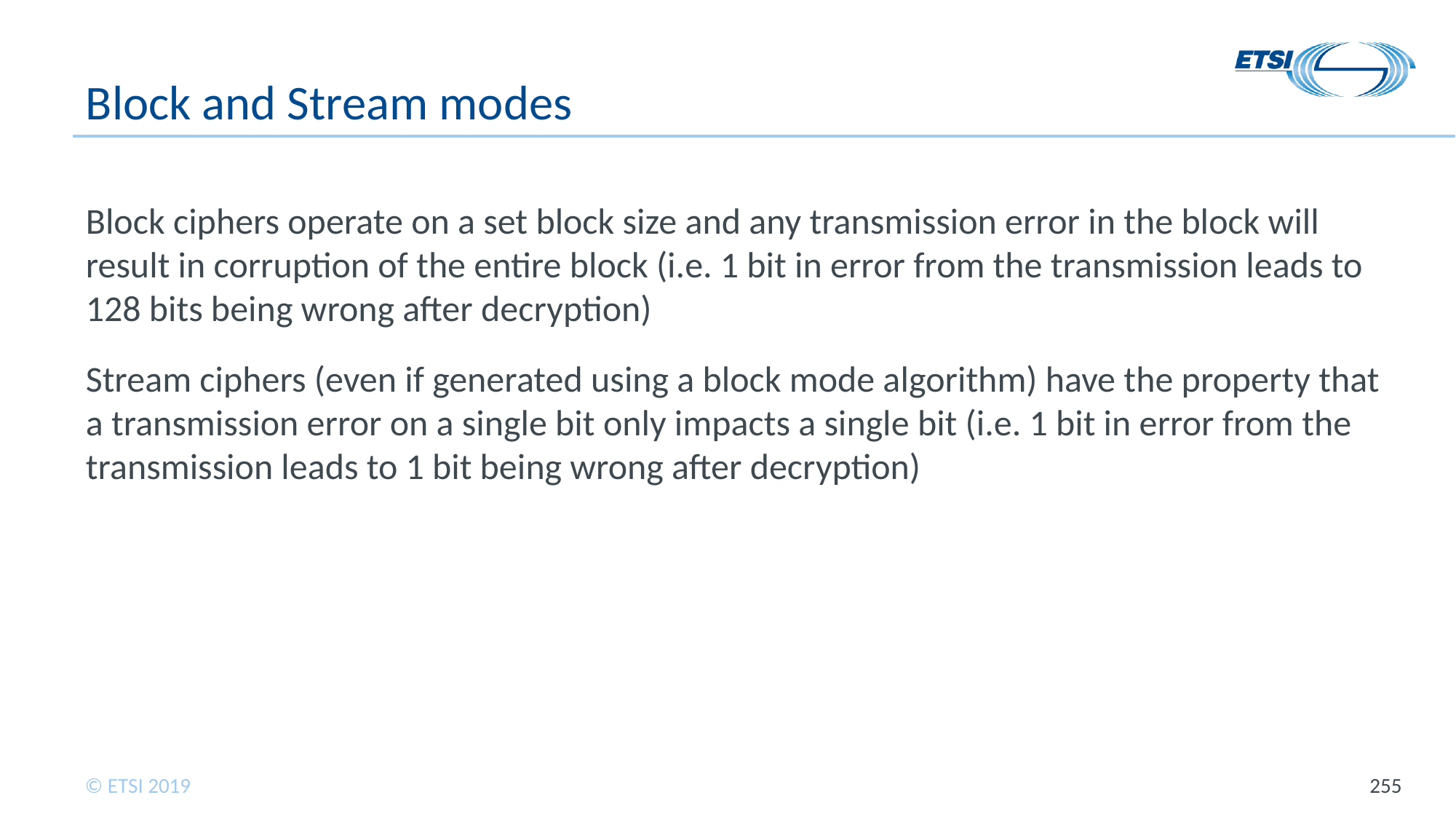

# Block and Stream modes
Block ciphers operate on a set block size and any transmission error in the block will result in corruption of the entire block (i.e. 1 bit in error from the transmission leads to 128 bits being wrong after decryption)
Stream ciphers (even if generated using a block mode algorithm) have the property that a transmission error on a single bit only impacts a single bit (i.e. 1 bit in error from the transmission leads to 1 bit being wrong after decryption)